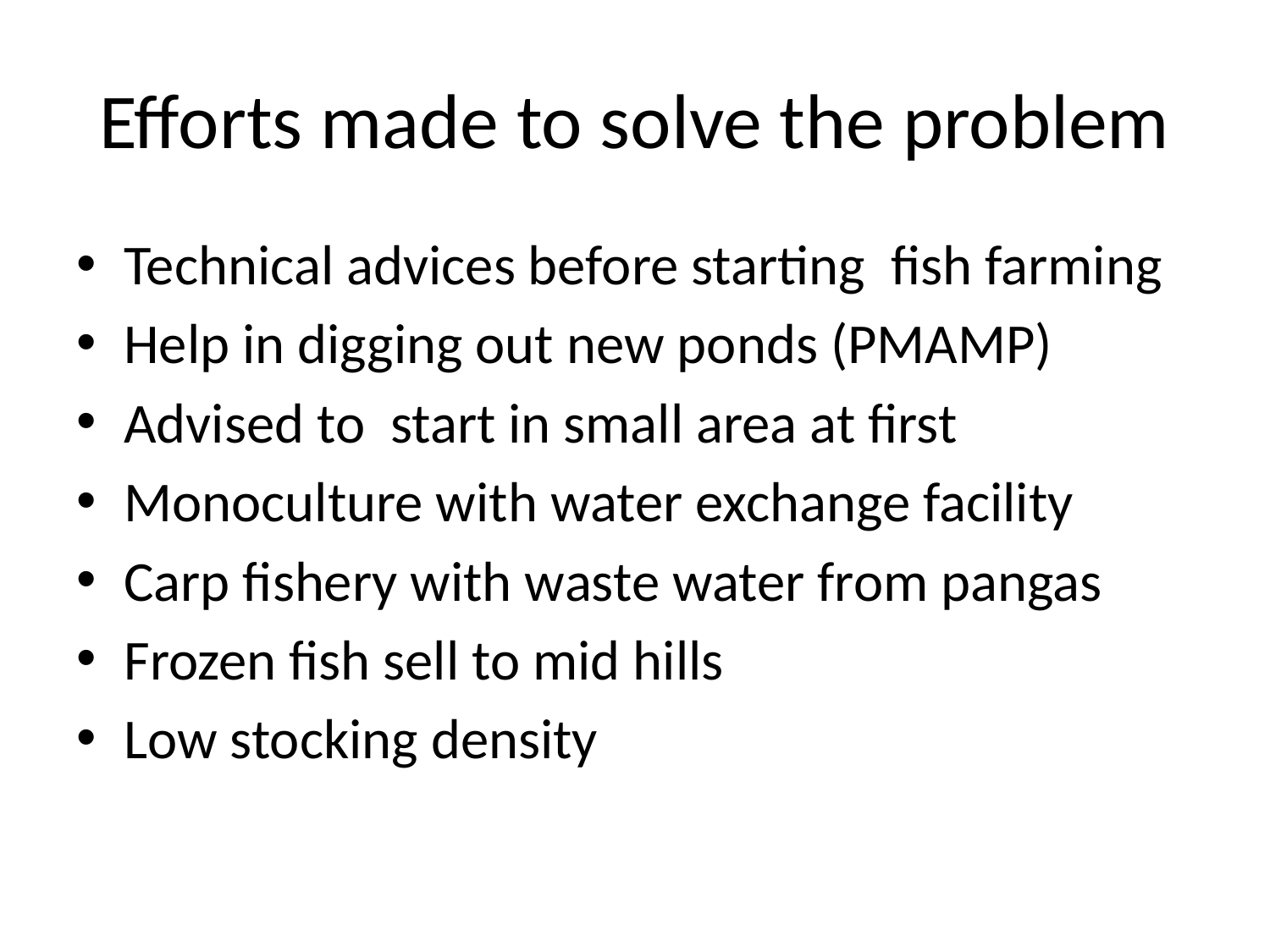

# Efforts made to solve the problem
Technical advices before starting  fish farming
Help in digging out new ponds (PMAMP)
Advised to  start in small area at first
Monoculture with water exchange facility
Carp fishery with waste water from pangas
Frozen fish sell to mid hills
Low stocking density